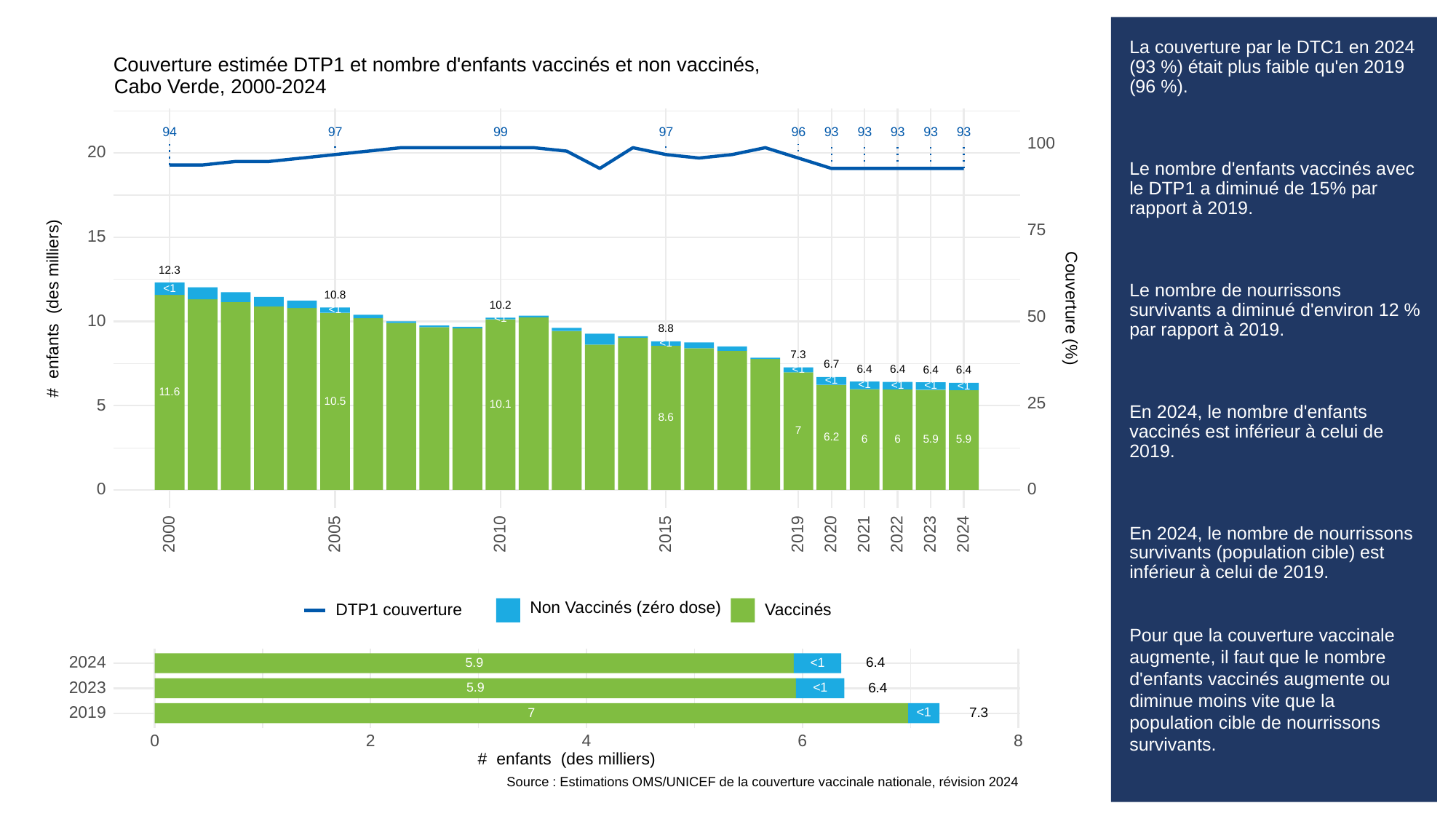

# La couverture par le DTC1 en 2024 (93 %) était plus faible qu'en 2019 (96 %).

Le nombre d'enfants vaccinés avec le DTP1 a diminué de 15% par rapport à 2019.

Le nombre de nourrissons survivants a diminué d'environ 12 % par rapport à 2019.

En 2024, le nombre d'enfants vaccinés est inférieur à celui de 2019.

En 2024, le nombre de nourrissons survivants (population cible) est inférieur à celui de 2019.

Pour que la couverture vaccinale augmente, il faut que le nombre d'enfants vaccinés augmente ou diminue moins vite que la population cible de nourrissons survivants.

Couverture estimée DTP1 et nombre d'enfants vaccinés et non vaccinés,
Cabo Verde, 2000-2024

93
93
93
93
93
94
97
99
97
96
100

20

75
15

12.3

<1

10.8

#  enfants  (des milliers)
Couverture (%)
10.2

<1

50

<1

10

8.8

<1

7.3

6.7

6.4
6.4
<1
6.4
6.4

<1

<1

<1

<1

<1

11.6

10.5
25
5
10.1

8.6
7
6.2
6
6
5.9
5.9

0
0

2023
2000
2005
2010
2015
2019
2020
2021
2022
2024

Non Vaccinés (zéro dose)
Vaccinés
DTP1 couverture

2024
6.4
5.9
<1

2023
6.4
5.9
<1

2019
7.3
<1
7

0
6
8
2
4
#  enfants  (des milliers)
Source : Estimations OMS/UNICEF de la couverture vaccinale nationale, révision 2024